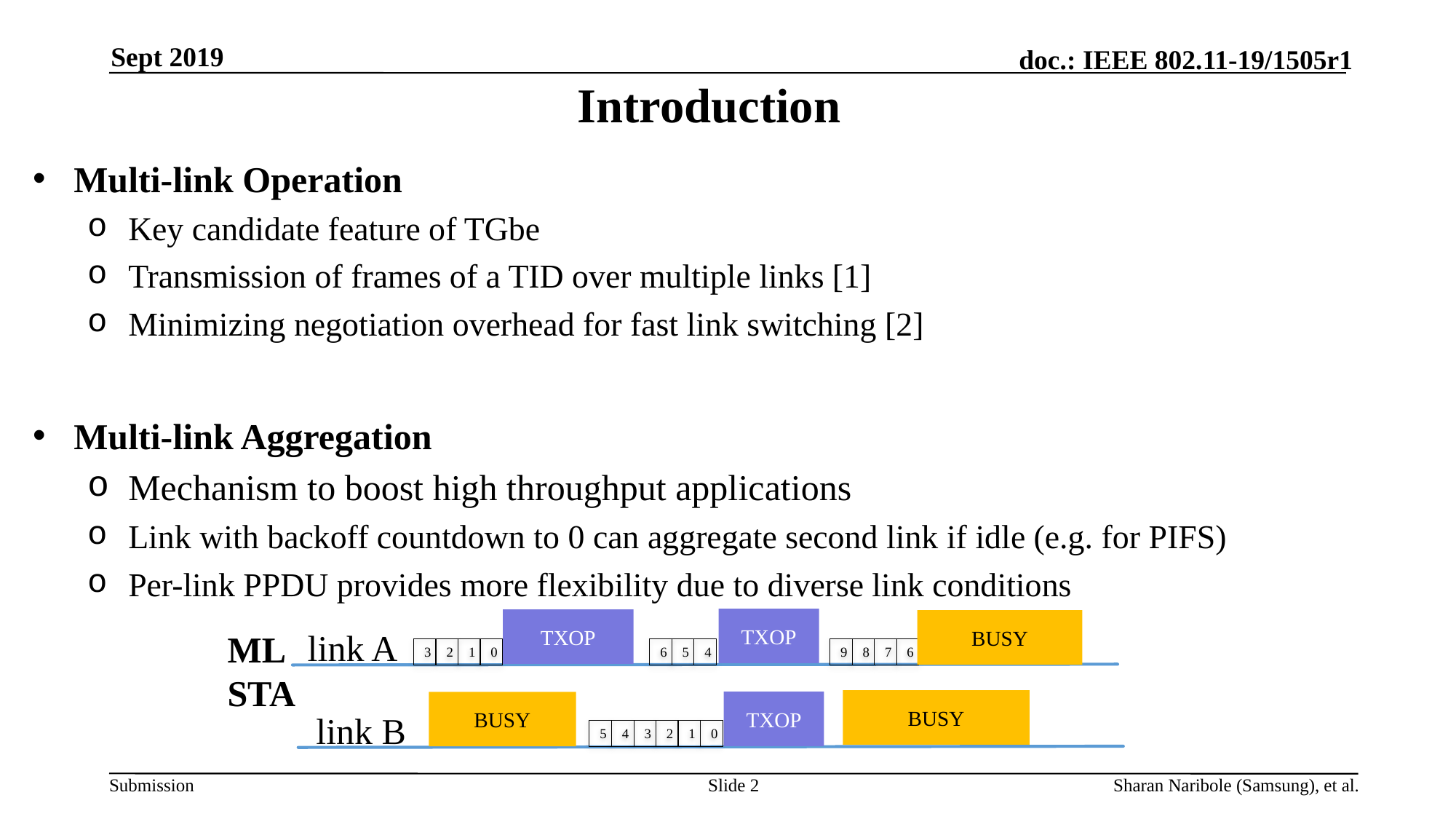

# Introduction
Sept 2019
Multi-link Operation
Key candidate feature of TGbe
Transmission of frames of a TID over multiple links [1]
Minimizing negotiation overhead for fast link switching [2]

Multi-link Aggregation
Mechanism to boost high throughput applications
Link with backoff countdown to 0 can aggregate second link if idle (e.g. for PIFS)
Per-link PPDU provides more flexibility due to diverse link conditions

ML
STA
TXOP
TXOP
BUSY
link A
3
2
1
0
6
5
4
9
8
7
6

BUSY
TXOP
BUSY
link B
5
4
3
2
1
0

Slide 2
Sharan Naribole (Samsung), et al.